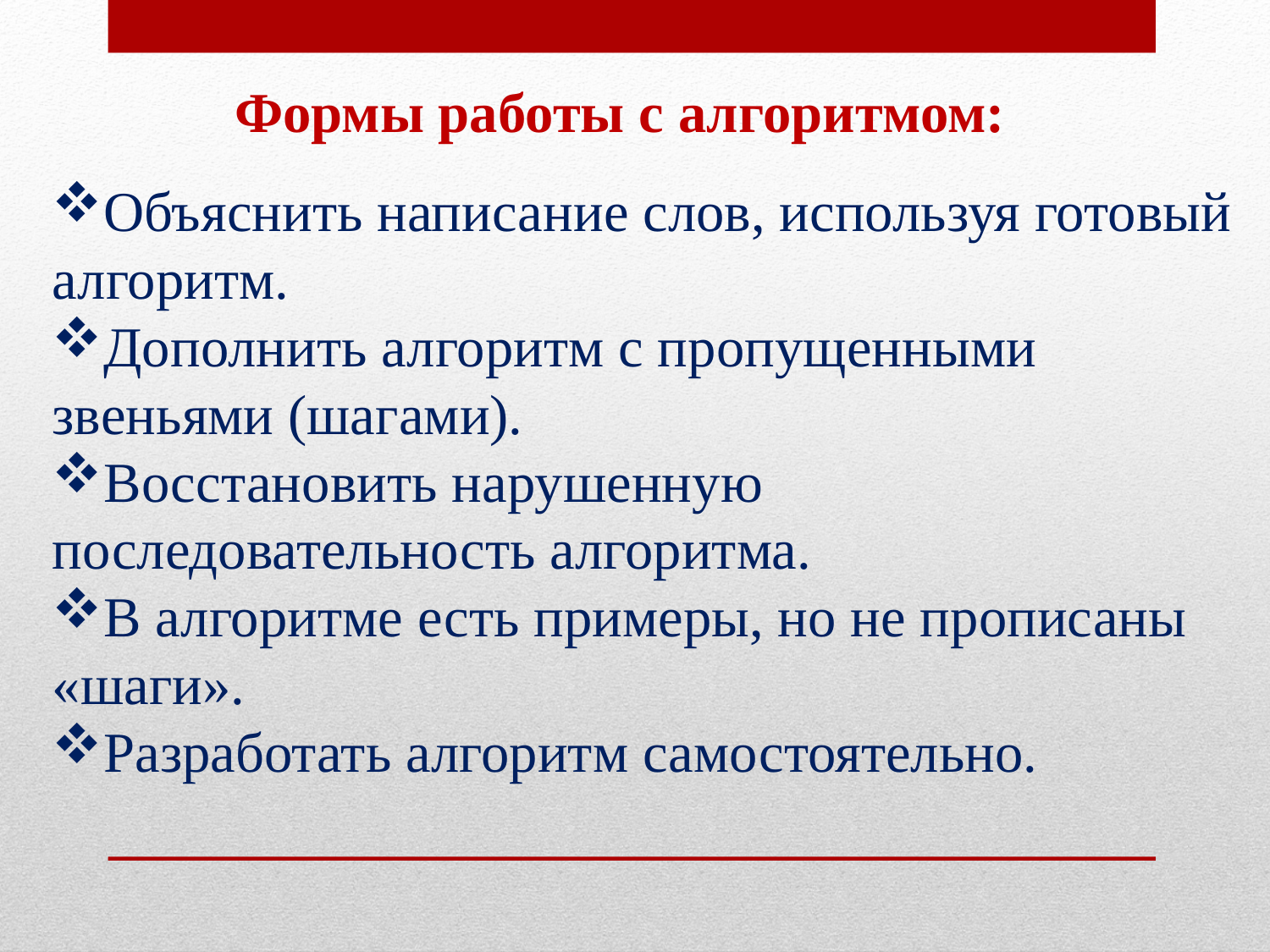

Формы работы с алгоритмом:
Объяснить написание слов, используя готовый алгоритм.
Дополнить алгоритм с пропущенными звеньями (шагами).
Восстановить нарушенную последовательность алгоритма.
В алгоритме есть примеры, но не прописаны «шаги».
Разработать алгоритм самостоятельно.